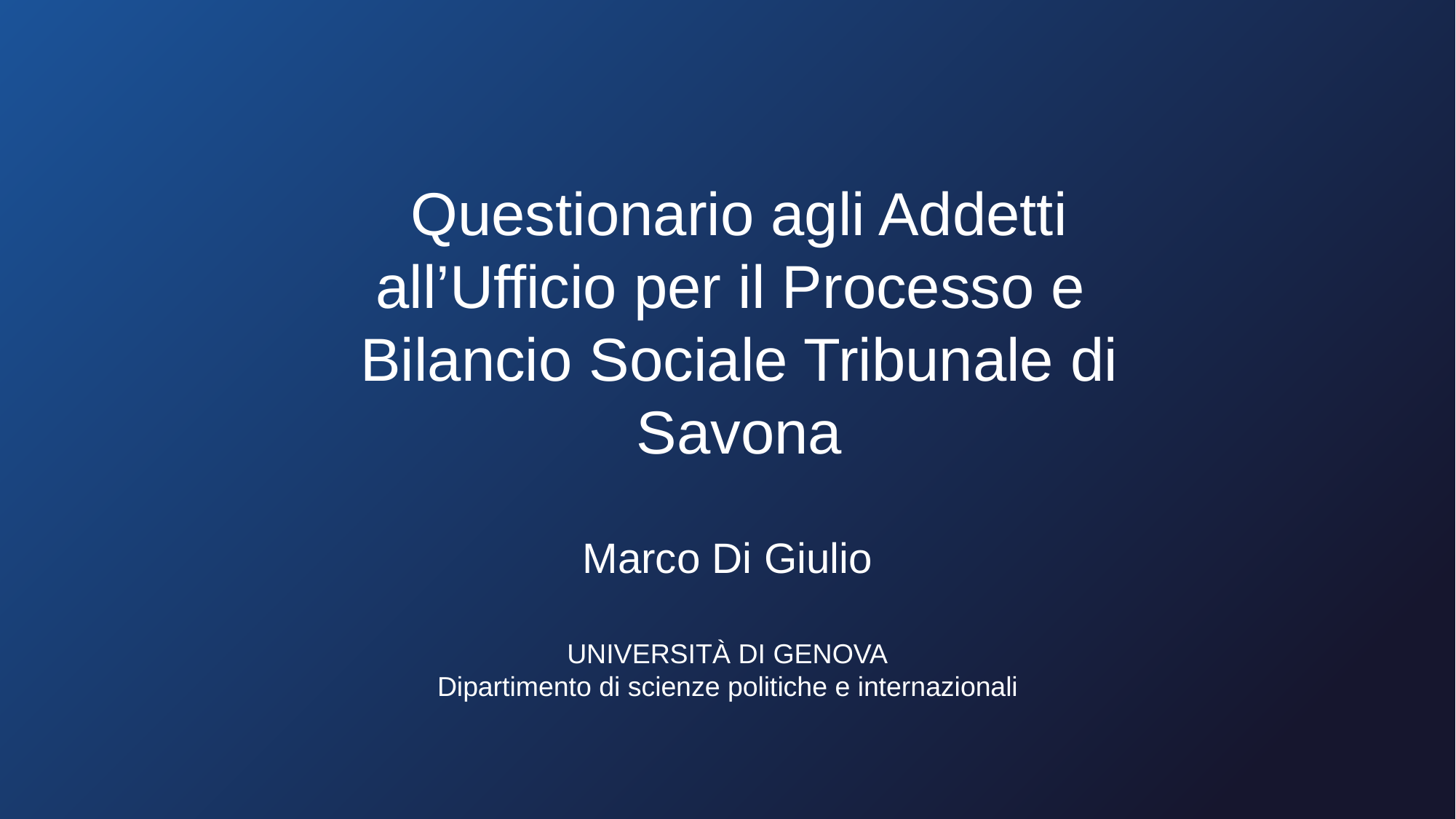

Questionario agli Addetti all’Ufficio per il Processo e
Bilancio Sociale Tribunale di Savona

Marco Di Giulio
UNIVERSITÀ DI GENOVA
Dipartimento di scienze politiche e internazionali